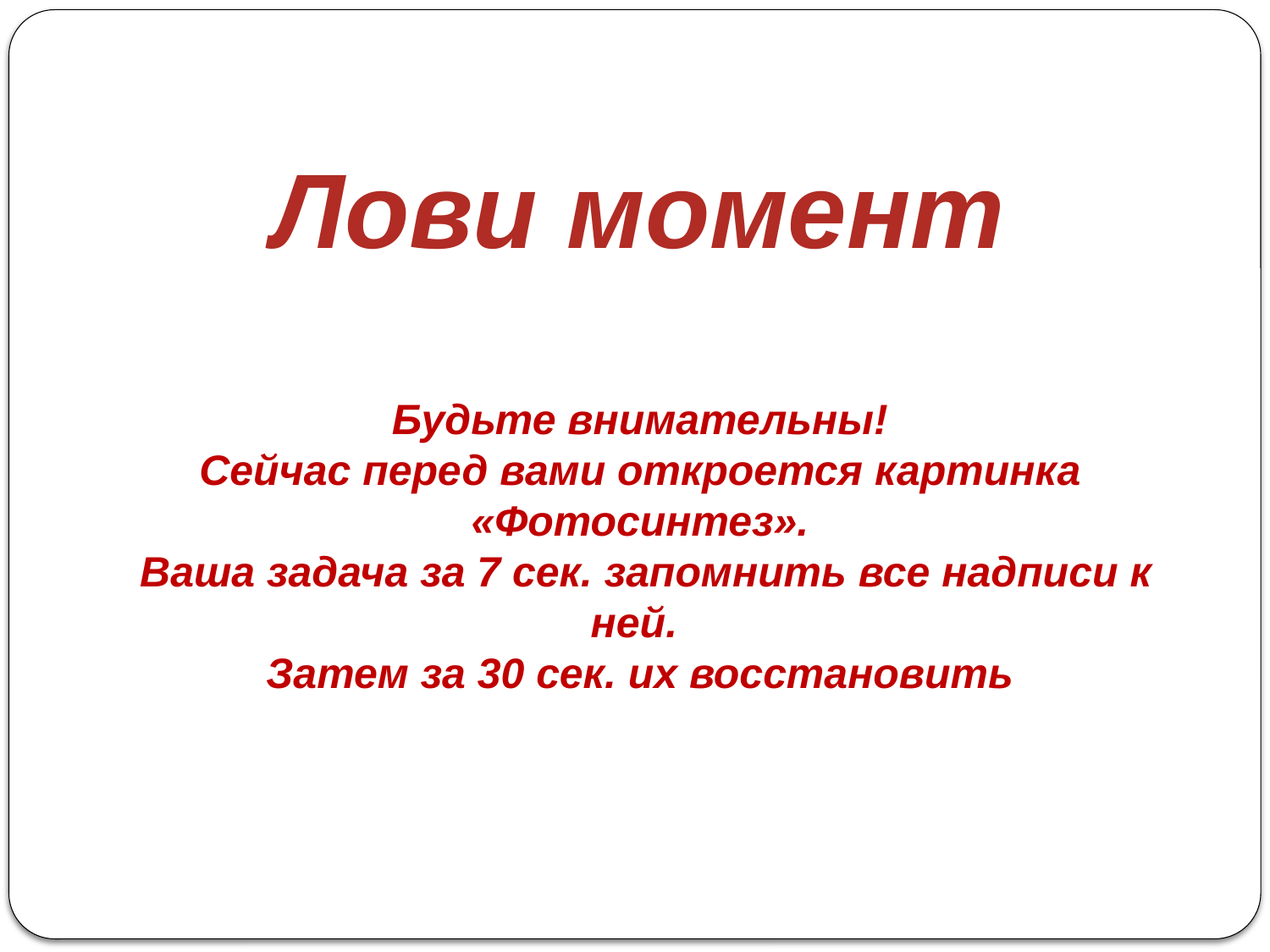

Лови момент
Будьте внимательны!
Сейчас перед вами откроется картинка «Фотосинтез».
 Ваша задача за 7 сек. запомнить все надписи к ней.
Затем за 30 сек. их восстановить